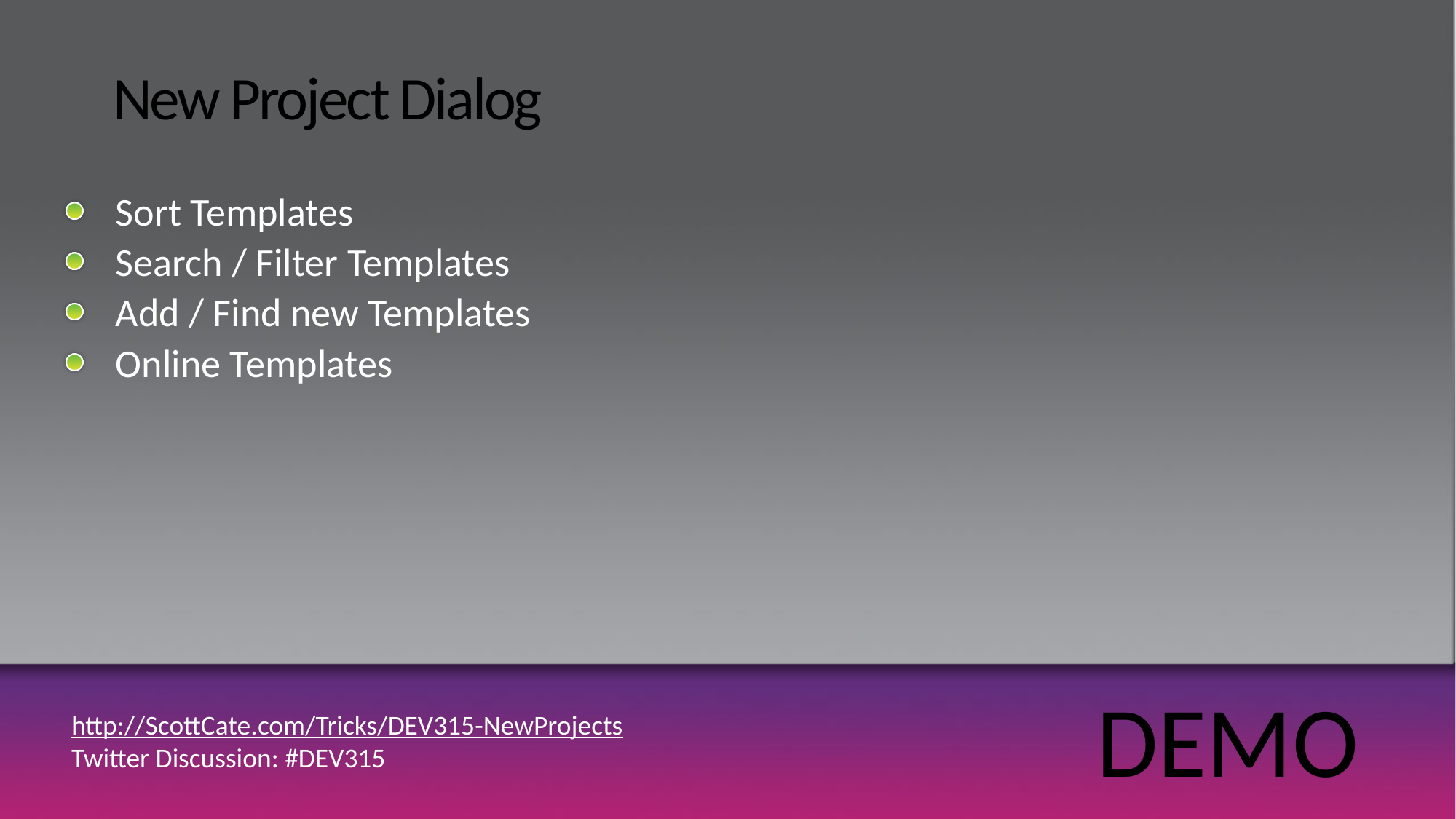

# New Project Dialog
Sort Templates
Search / Filter Templates
Add / Find new Templates
Online Templates
DEMO
http://ScottCate.com/Tricks/DEV315-NewProjects
Twitter Discussion: #DEV315